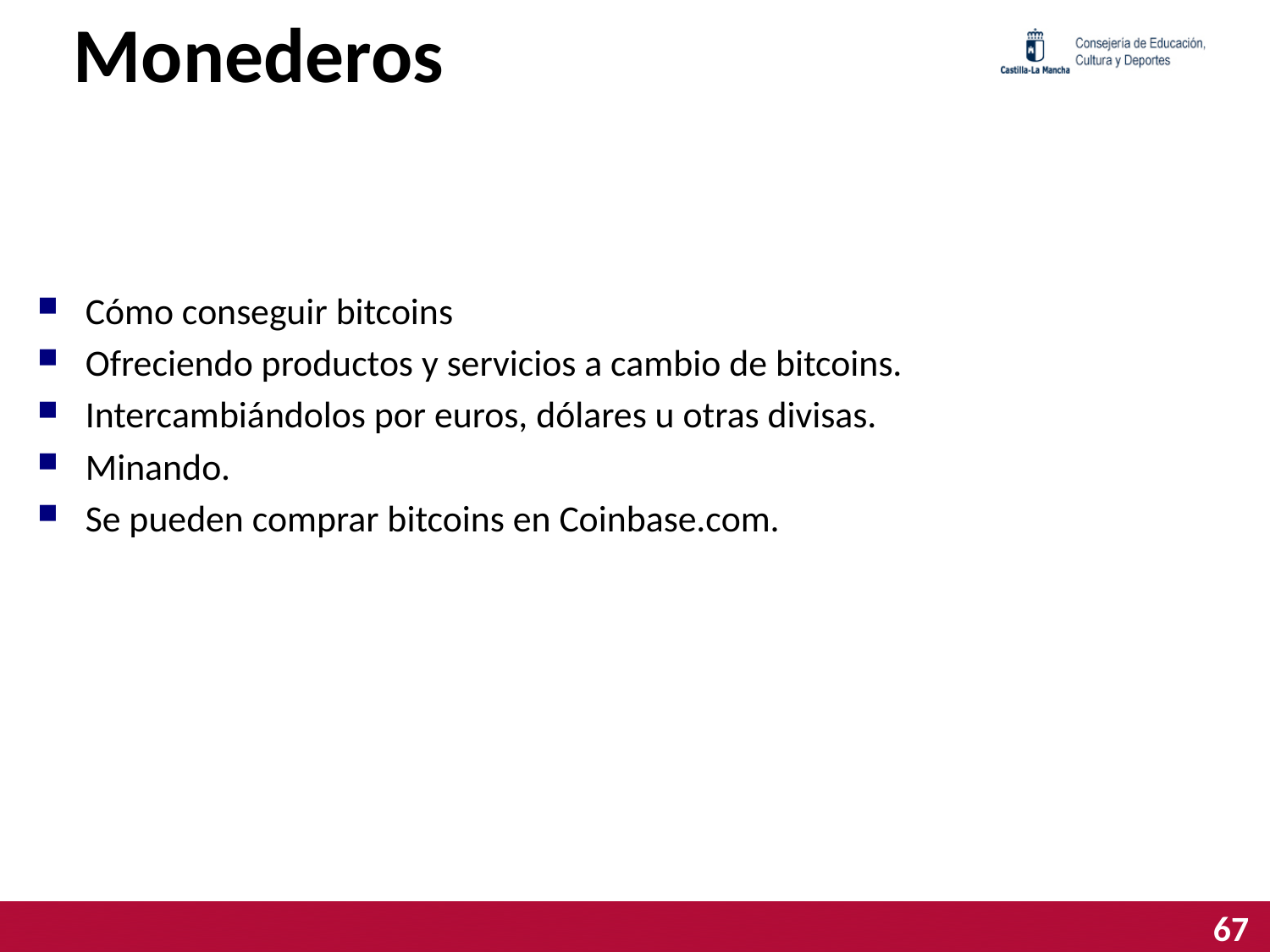

# Monederos

Cómo conseguir bitcoins
Ofreciendo productos y servicios a cambio de bitcoins.
Intercambiándolos por euros, dólares u otras divisas.
Minando.
Se pueden comprar bitcoins en Coinbase.com.